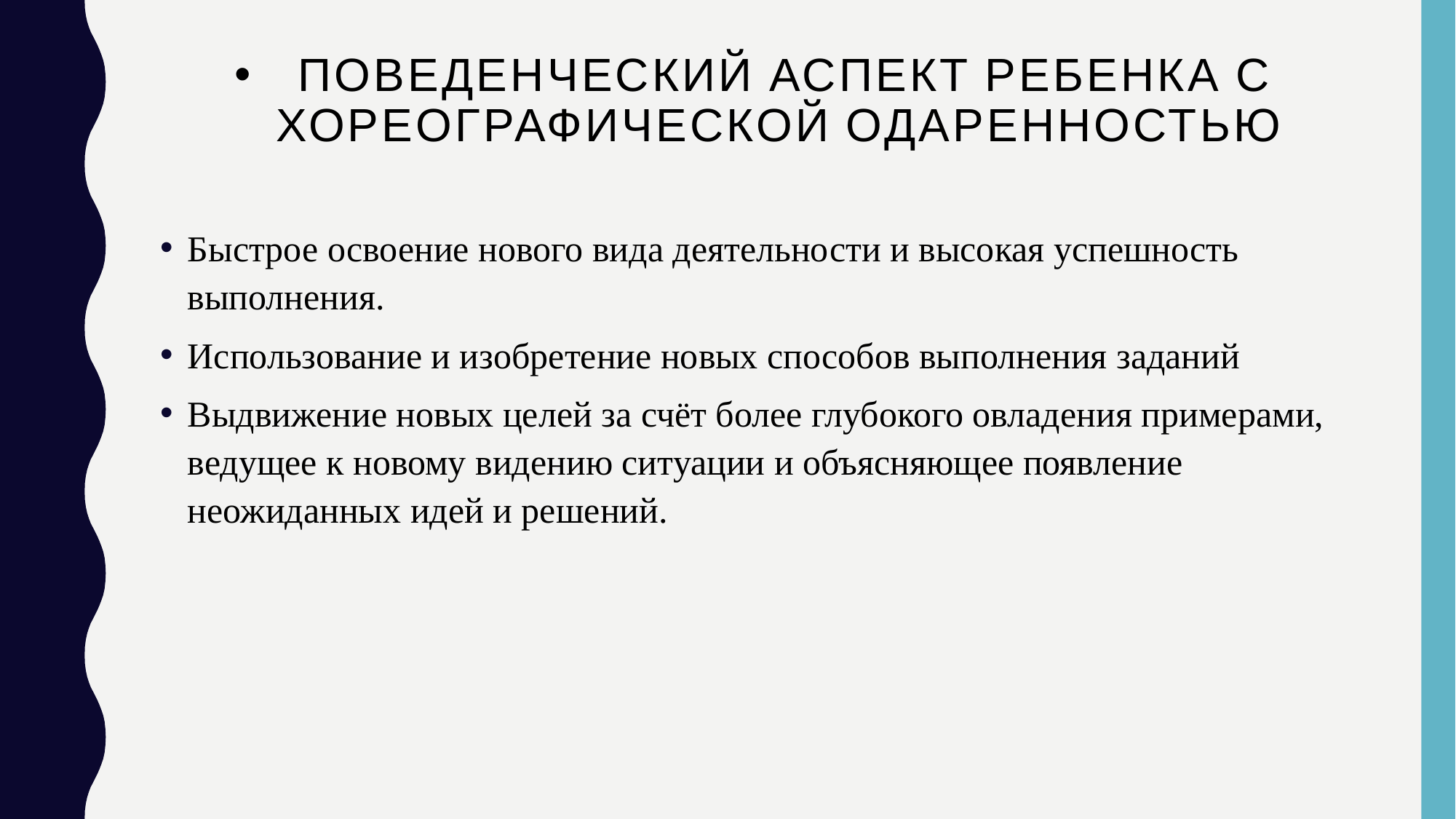

# Поведенческий аспект ребенка с хореографической одаренностью
Быстрое освоение нового вида деятельности и высокая успешность выполнения.
Использование и изобретение новых способов выполнения заданий
Выдвижение новых целей за счёт более глубокого овладения примерами, ведущее к новому видению ситуации и объясняющее появление неожиданных идей и решений.